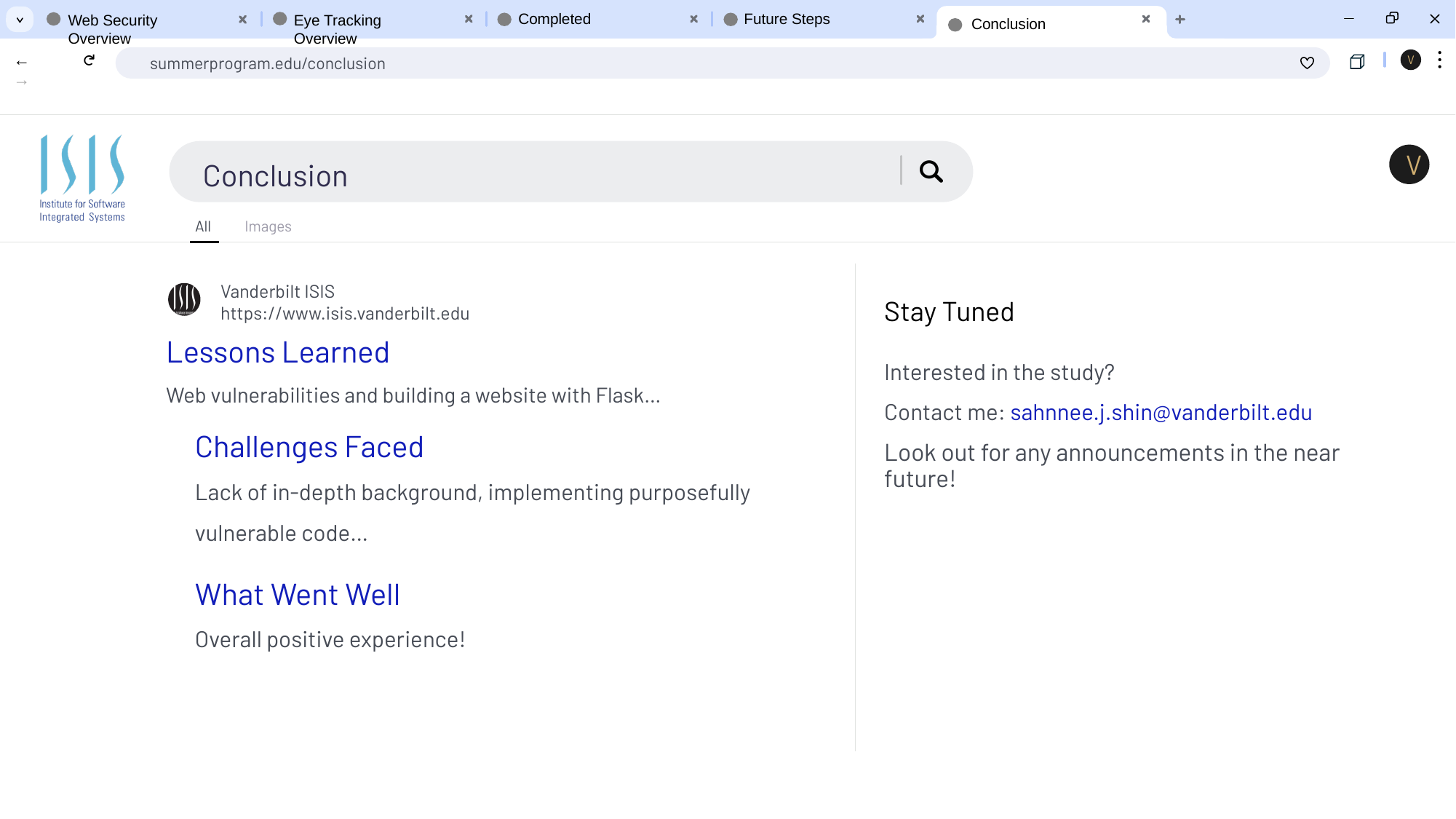

summerprogram.edu/conclusion
# Conclusion
All
Images
Vanderbilt ISIS
https://www.isis.vanderbilt.edu

Lessons Learned
Web vulnerabilities and building a website with Flask…

Stay Tuned

Interested in the study?
Contact me: sahnnee.j.shin@vanderbilt.edu
Look out for any announcements in the near future!
Challenges Faced
Lack of in-depth background, implementing purposefully vulnerable code…
What Went Well
Overall positive experience!